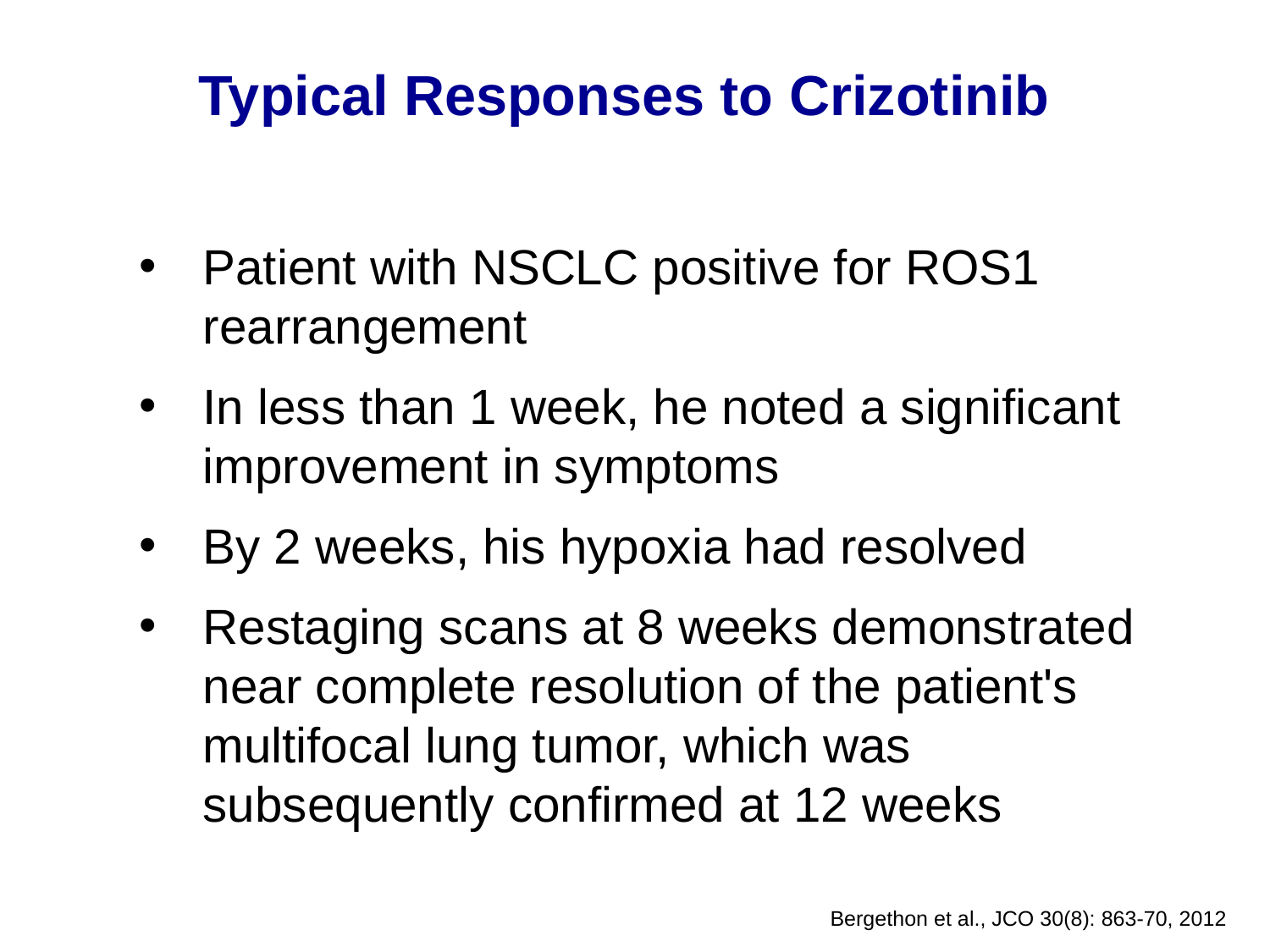

Typical Responses to Crizotinib
Patient with NSCLC positive for ROS1 rearrangement
In less than 1 week, he noted a significant improvement in symptoms
By 2 weeks, his hypoxia had resolved
Restaging scans at 8 weeks demonstrated near complete resolution of the patient's multifocal lung tumor, which was subsequently confirmed at 12 weeks
Bergethon et al., JCO 30(8): 863-70, 2012